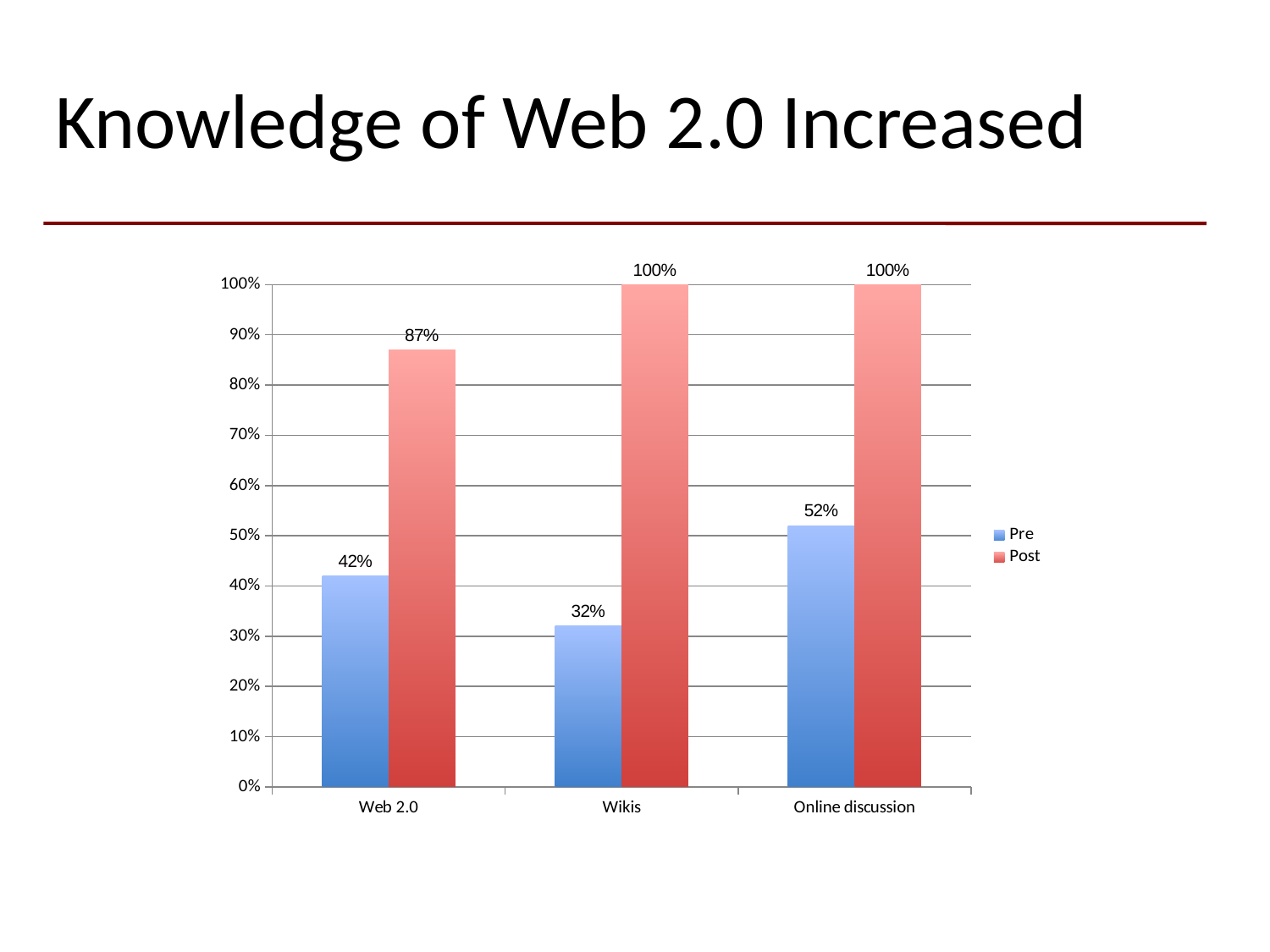

Knowledge of Web 2.0 Increased

### Chart

| Category | Pre | Post |
|---|---|---|
| Web 2.0 | 0.42 | 0.87 |
| Wikis | 0.32 | 1.0 |
| Online discussion | 0.52 | 1.0 |